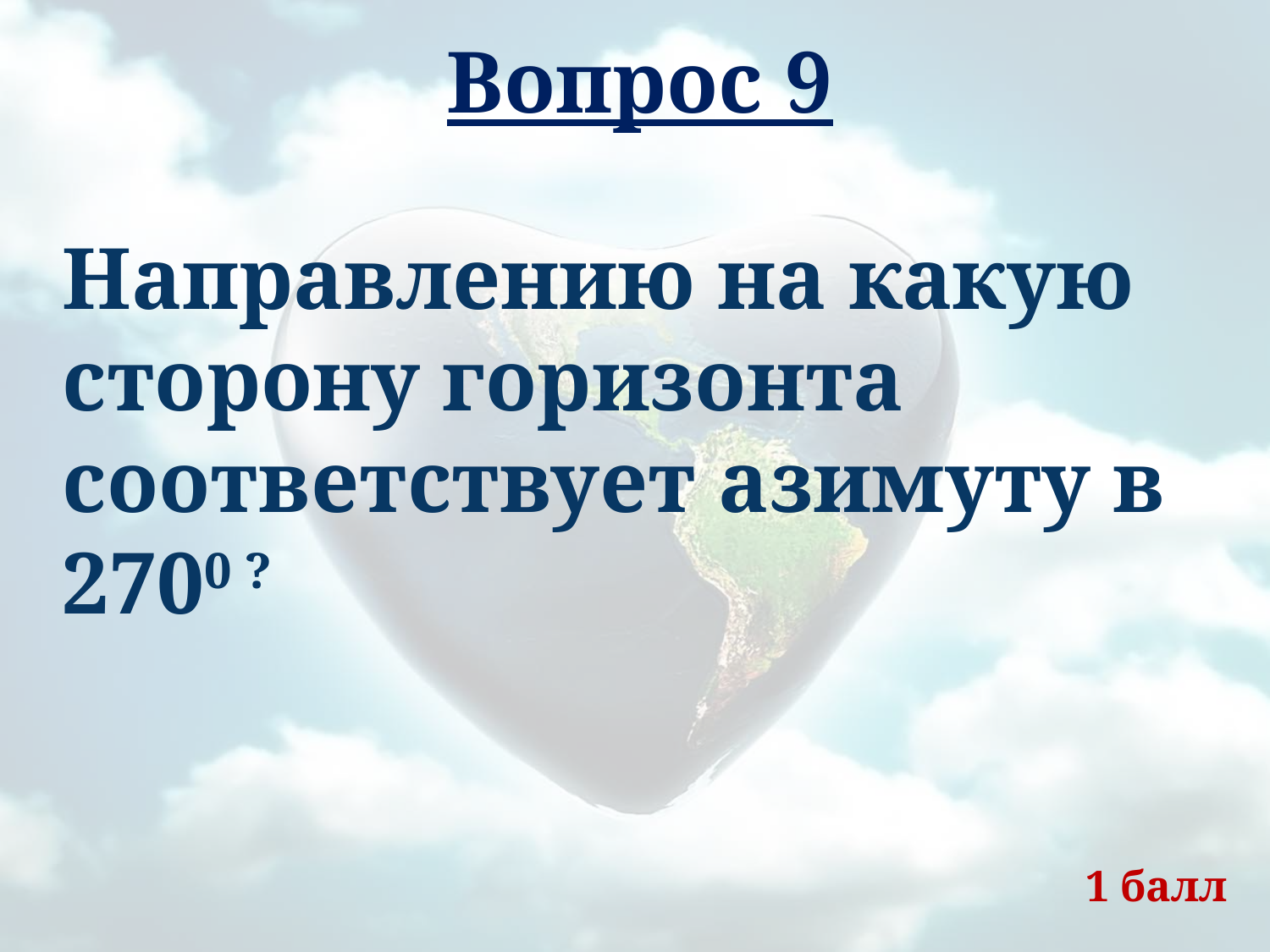

# Вопрос 9
Направлению на какую  сторону горизонта соответствует азимуту в 2700 ?
1 балл